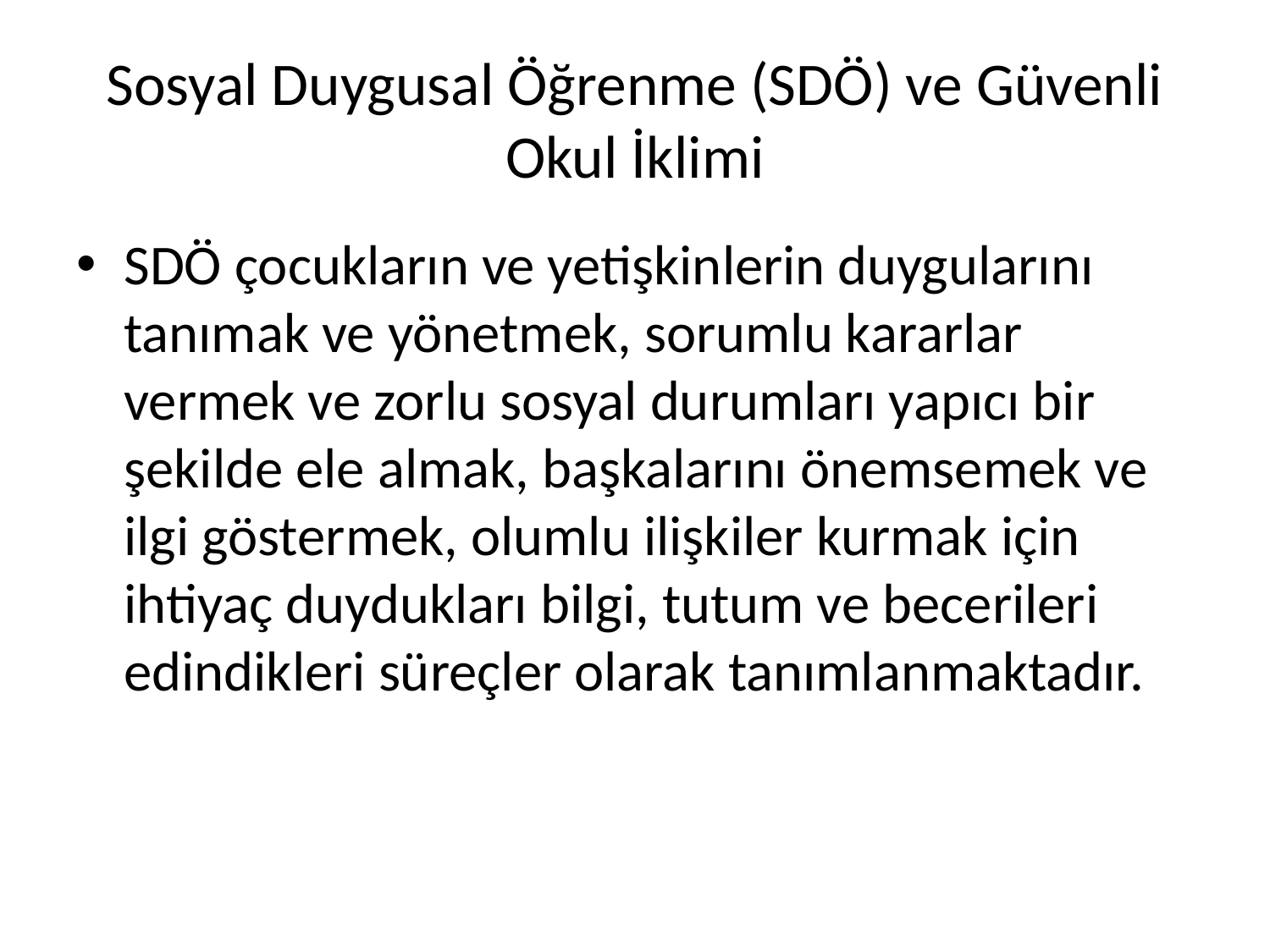

# Sosyal Duygusal Öğrenme (SDÖ) ve Güvenli Okul İklimi
SDÖ çocukların ve yetişkinlerin duygularını tanımak ve yönetmek, sorumlu kararlar vermek ve zorlu sosyal durumları yapıcı bir şekilde ele almak, başkalarını önemsemek ve ilgi göstermek, olumlu ilişkiler kurmak için ihtiyaç duydukları bilgi, tutum ve becerileri edindikleri süreçler olarak tanımlanmaktadır.